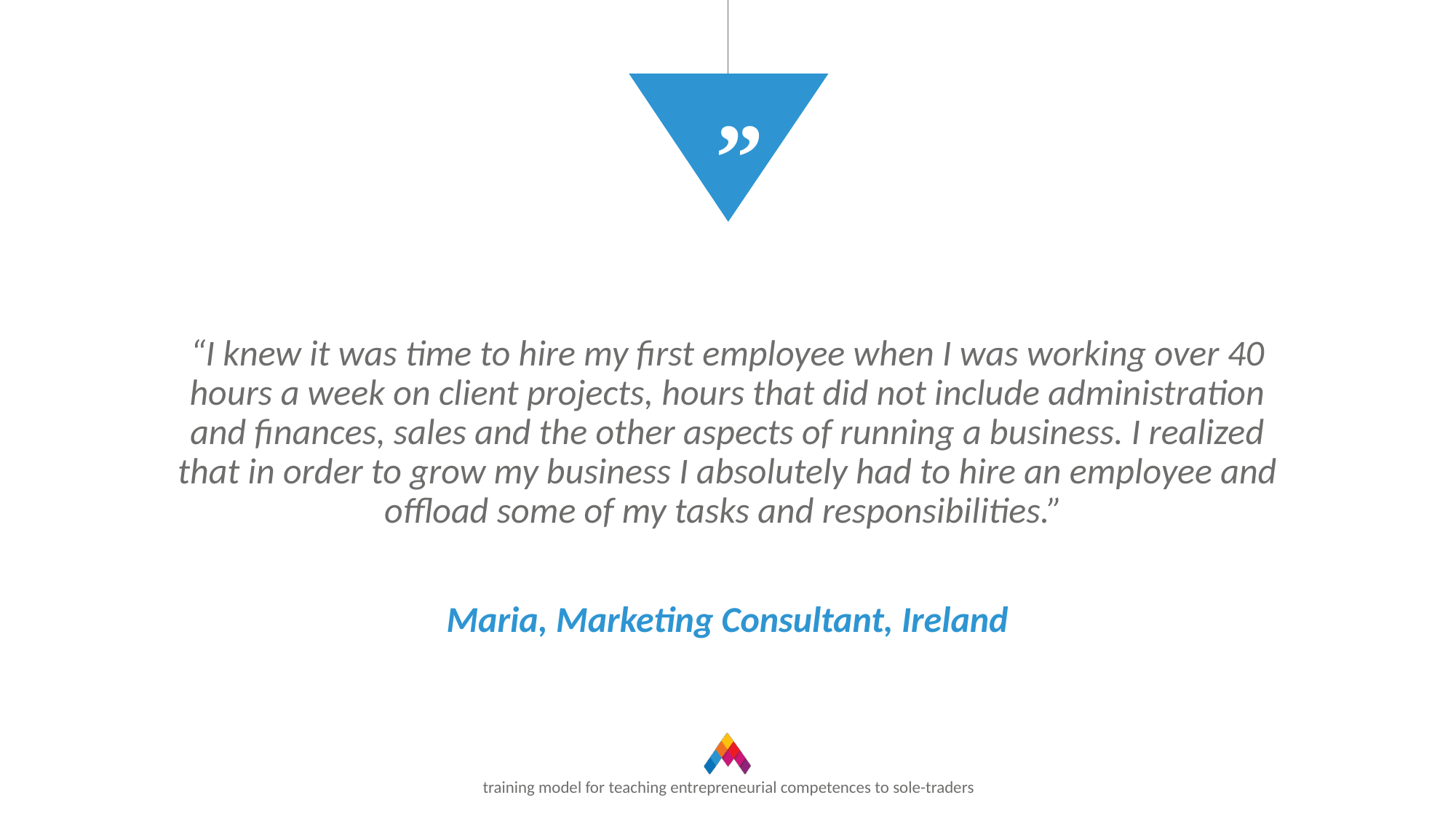

”

“I knew it was time to hire my first employee when I was working over 40 hours a week on client projects, hours that did not include administration and finances, sales and the other aspects of running a business. I realized that in order to grow my business I absolutely had to hire an employee and offload some of my tasks and responsibilities.”

Maria, Marketing Consultant, Ireland